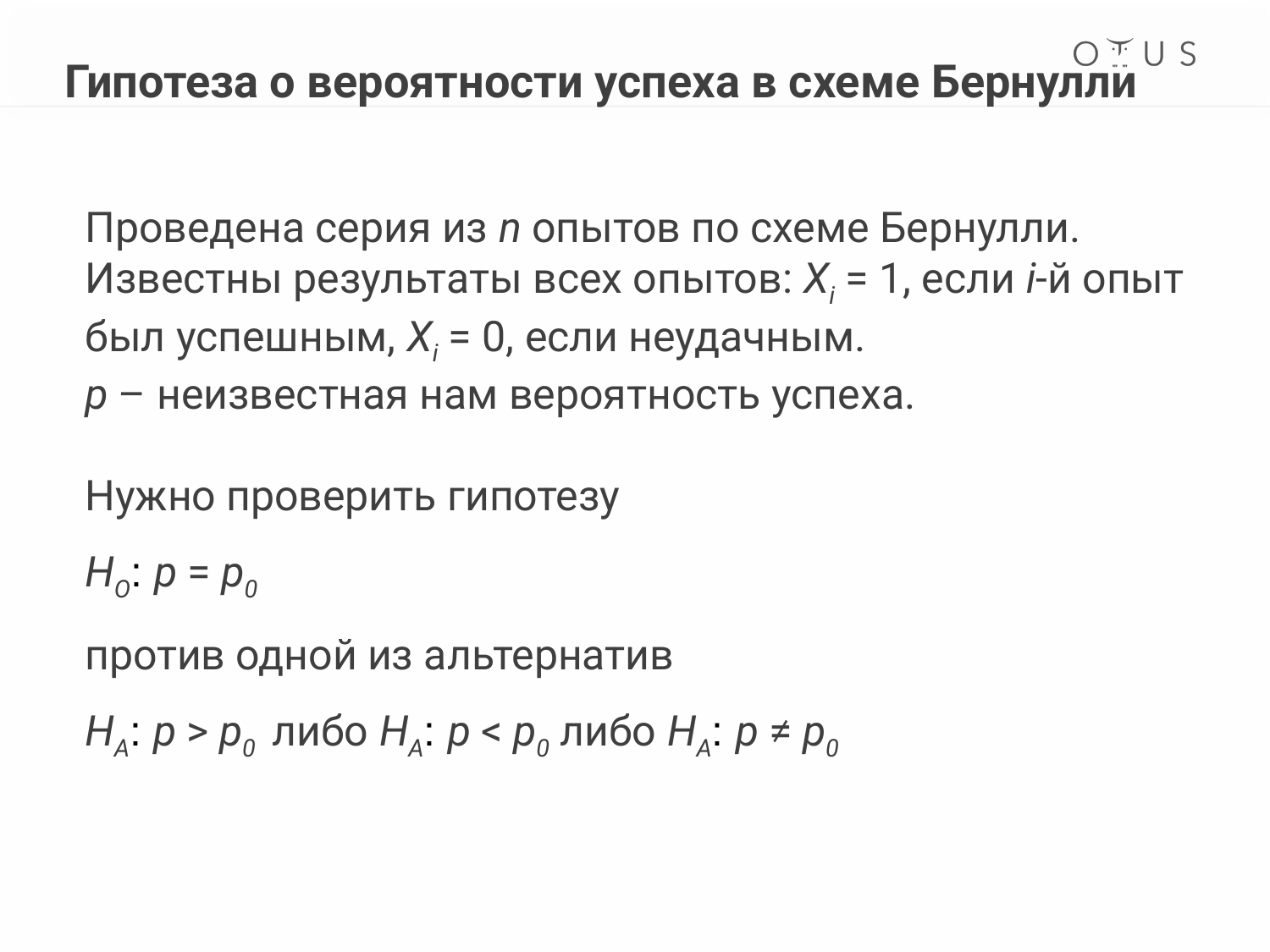

Гипотеза о вероятности успеха в схеме Бернулли
Проведена серия из n опытов по схеме Бернулли. Известны результаты всех опытов: Xi = 1, если i-й опыт был успешным, Xi = 0, если неудачным.
p – неизвестная нам вероятность успеха.

Нужно проверить гипотезу

HO: р = p0

против одной из альтернатив

HA: р > p0  либо HA: р < p0 либо HA: р ≠ p0